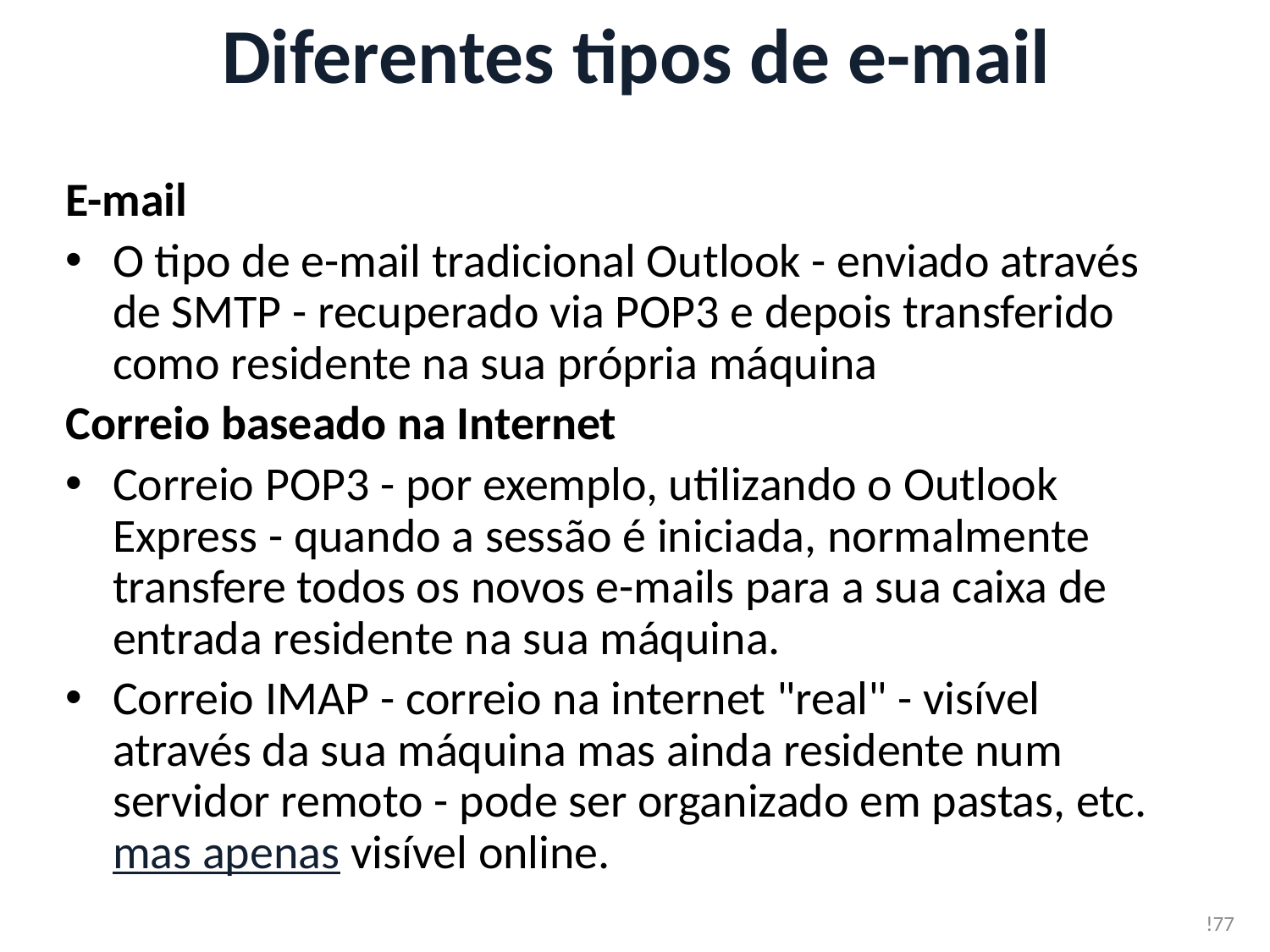

# Diferentes tipos de e-mail
E-mail
O tipo de e-mail tradicional Outlook - enviado através de SMTP - recuperado via POP3 e depois transferido como residente na sua própria máquina
Correio baseado na Internet
Correio POP3 - por exemplo, utilizando o Outlook Express - quando a sessão é iniciada, normalmente transfere todos os novos e-mails para a sua caixa de entrada residente na sua máquina.
Correio IMAP - correio na internet "real" - visível através da sua máquina mas ainda residente num servidor remoto - pode ser organizado em pastas, etc. mas apenas visível online.
!77